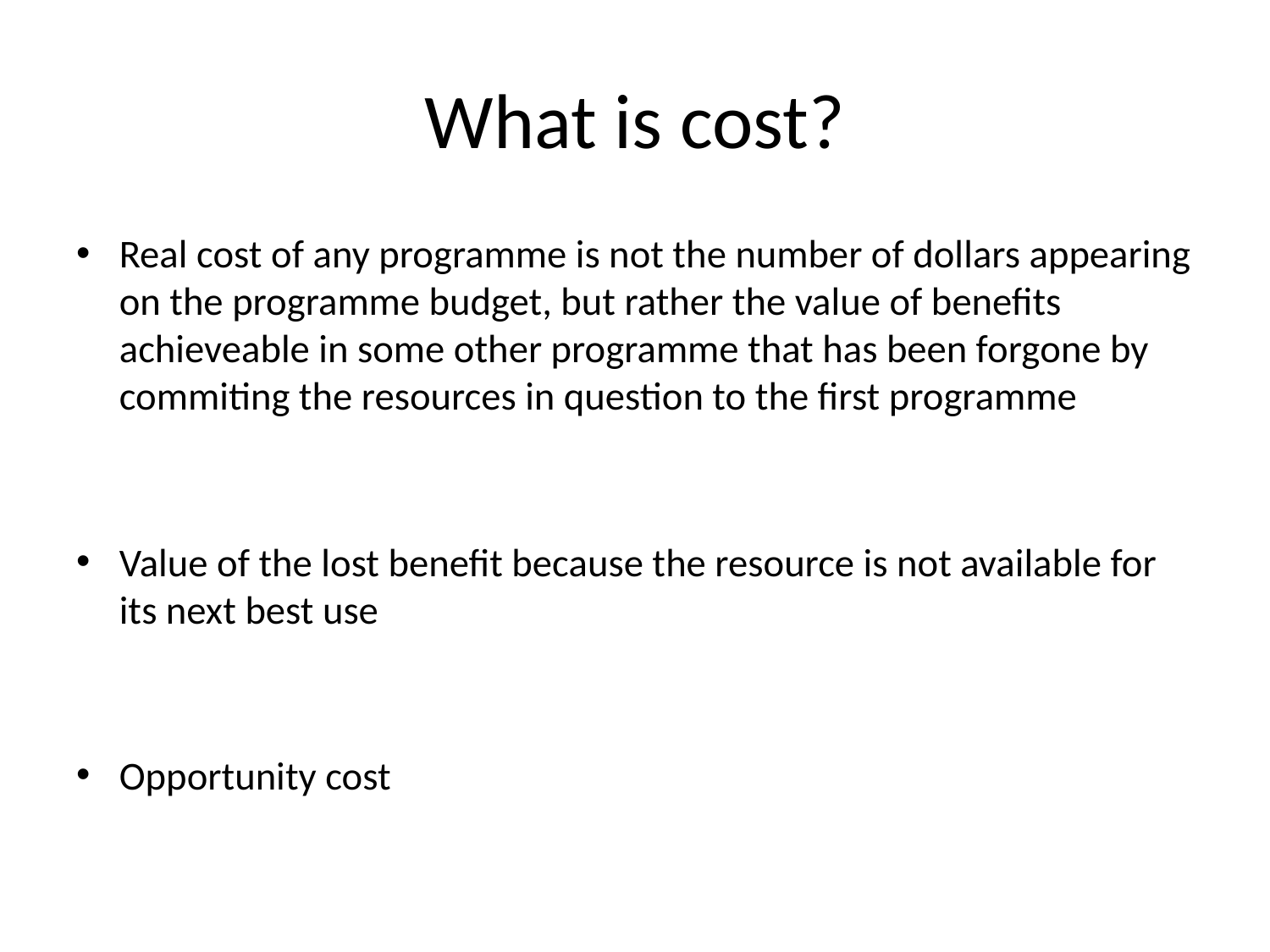

# What is cost?
Real cost of any programme is not the number of dollars appearing on the programme budget, but rather the value of benefits achieveable in some other programme that has been forgone by commiting the resources in question to the first programme

Value of the lost benefit because the resource is not available for its next best use

Opportunity cost